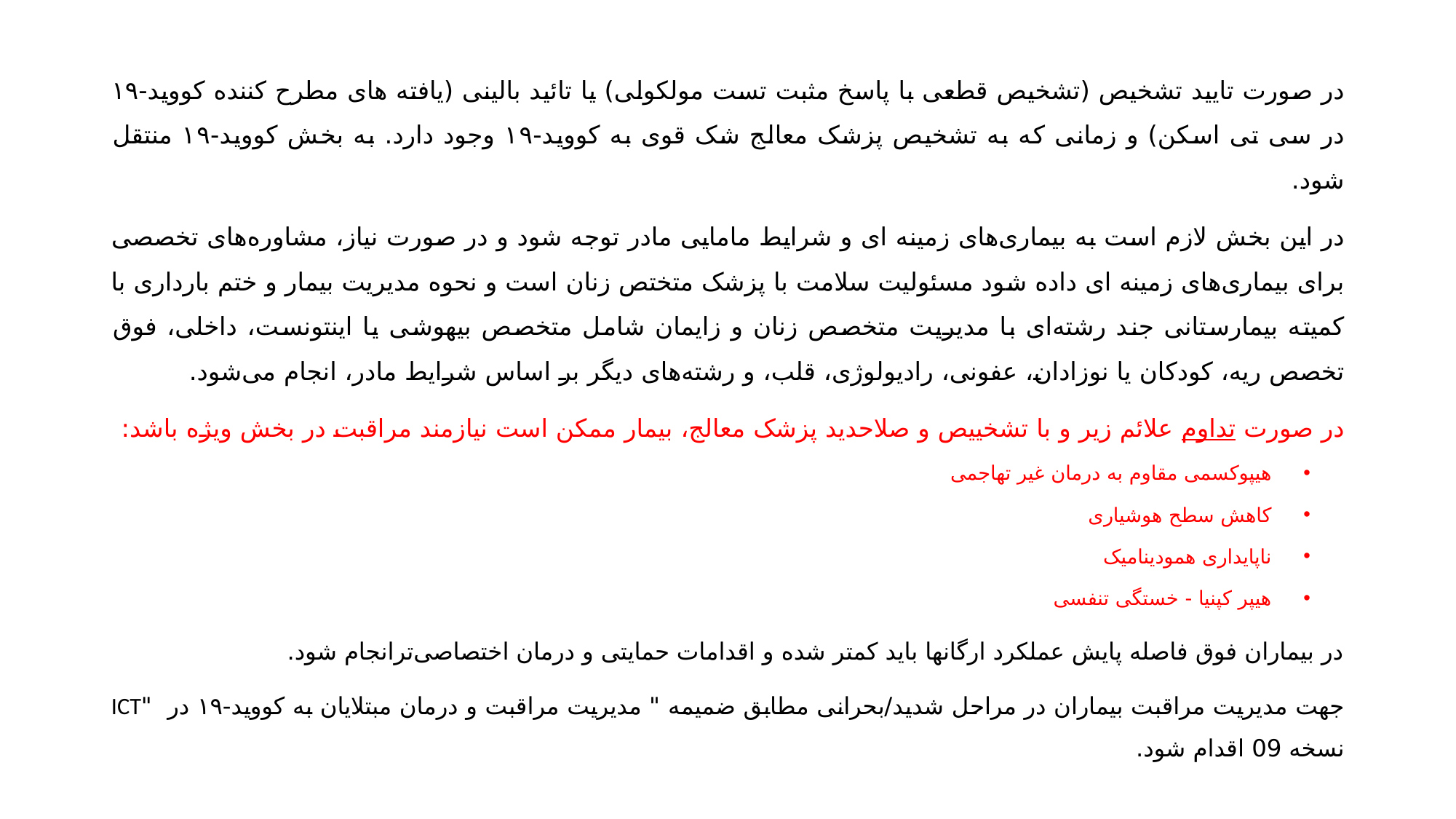

در صورت تایید تشخیص (تشخیص قطعی با پاسخ مثبت تست مولکولی) یا تائید بالینی (یافته های مطرح کننده کووید-۱۹ در سی تی اسکن) و زمانی که به تشخیص پزشک معالج شک قوی به کووید-۱۹ وجود دارد. به بخش کووید-۱۹ منتقل شود.
در این بخش لازم است به بیماری‌های زمینه ای و شرایط مامایی مادر توجه شود و در صورت نیاز، مشاوره‌های تخصصی برای بیماری‌های زمینه ای داده شود مسئولیت سلامت با پزشک متختص زنان است و نحوه مدیریت بیمار و ختم بارداری با کمیته بیمارستانی جند رشته‌ای با مدیریت متخصص زنان و زایمان شامل متخصص بیهوشی یا اینتونست، داخلی، فوق تخصص ریه، کودکان یا نوزادان، عفونی، رادیولوژی، قلب، و رشته‌های دیگر بر اساس شرایط مادر، انجام می‌شود.
در صورت تداوم علائم زیر و با تشخییص و صلاحدید پزشک معالج، بیمار ممکن است نیازمند مراقبت در بخش ویژه باشد:
هیپوکسمی مقاوم به درمان غیر تهاجمی
کاهش سطح هوشیاری
ناپایداری همودینامیک
هیپر کپنیا - خستگی تنفسی
در بیماران فوق فاصله پایش عملکرد ارگانها باید کمتر شده و اقدامات حمایتی و درمان اختصاصی‌ترانجام شود.
جهت مدیریت مراقبت بیماران در مراحل شدید/بحرانی مطابق ضمیمه " مدیریت مراقبت و درمان مبتلایان به کووید-۱۹ در  "ICT نسخه 09 اقدام شود.